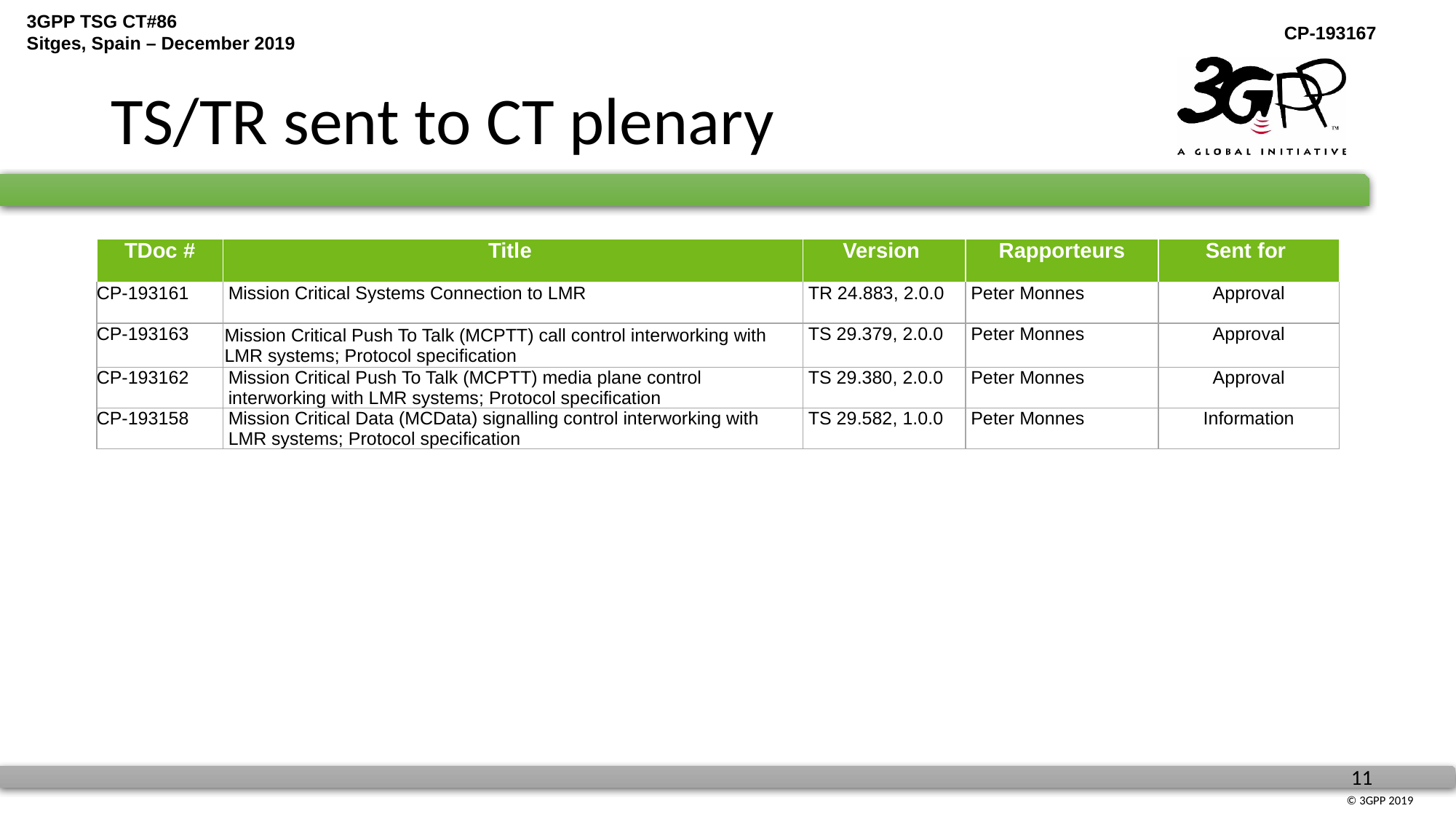

# TS/TR sent to CT plenary
| TDoc # | Title | Version | Rapporteurs | Sent for |
| --- | --- | --- | --- | --- |
| CP-193161 | Mission Critical Systems Connection to LMR | TR 24.883, 2.0.0 | Peter Monnes | Approval |
| CP-193163 | Mission Critical Push To Talk (MCPTT) call control interworking with LMR systems; Protocol specification | TS 29.379, 2.0.0 | Peter Monnes | Approval |
| CP-193162 | Mission Critical Push To Talk (MCPTT) media plane control interworking with LMR systems; Protocol specification | TS 29.380, 2.0.0 | Peter Monnes | Approval |
| CP-193158 | Mission Critical Data (MCData) signalling control interworking with LMR systems; Protocol specification | TS 29.582, 1.0.0 | Peter Monnes | Information |